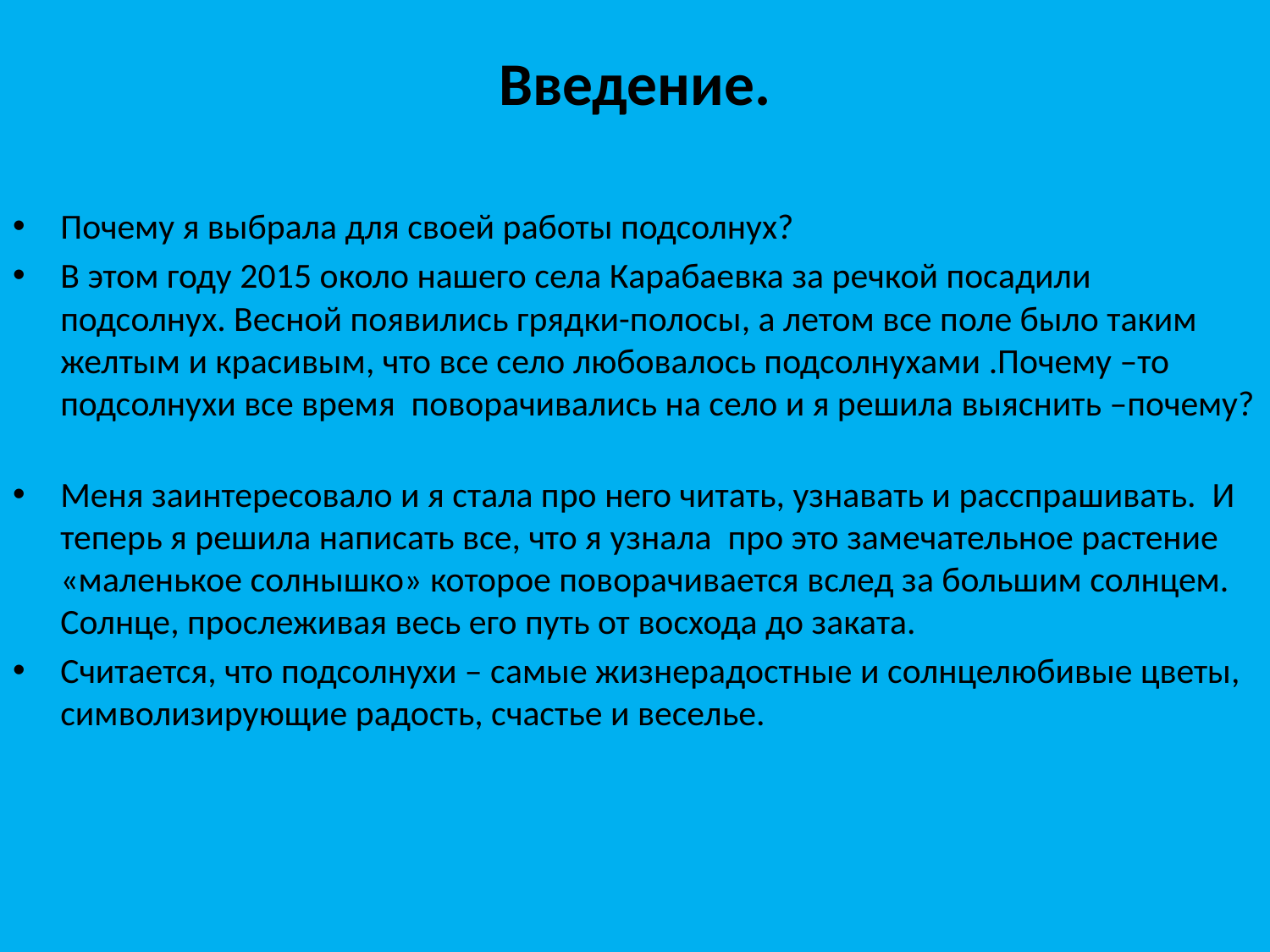

Почему я выбрала для своей работы подсолнух?
В этом году 2015 около нашего села Карабаевка за речкой посадили подсолнух. Весной появились грядки-полосы, а летом все поле было таким желтым и красивым, что все село любовалось подсолнухами .Почему –то подсолнухи все время  поворачивались на село и я решила выяснить –почему?
Меня заинтересовало и я стала про него читать, узнавать и расспрашивать.  И теперь я решила написать все, что я узнала  про это замечательное растение «маленькое солнышко» которое поворачивается вслед за большим солнцем.  Солнце, прослеживая весь его путь от восхода до заката.
Считается, что подсолнухи – самые жизнерадостные и солнцелюбивые цветы, символизирующие радость, счастье и веселье.
# Введение.